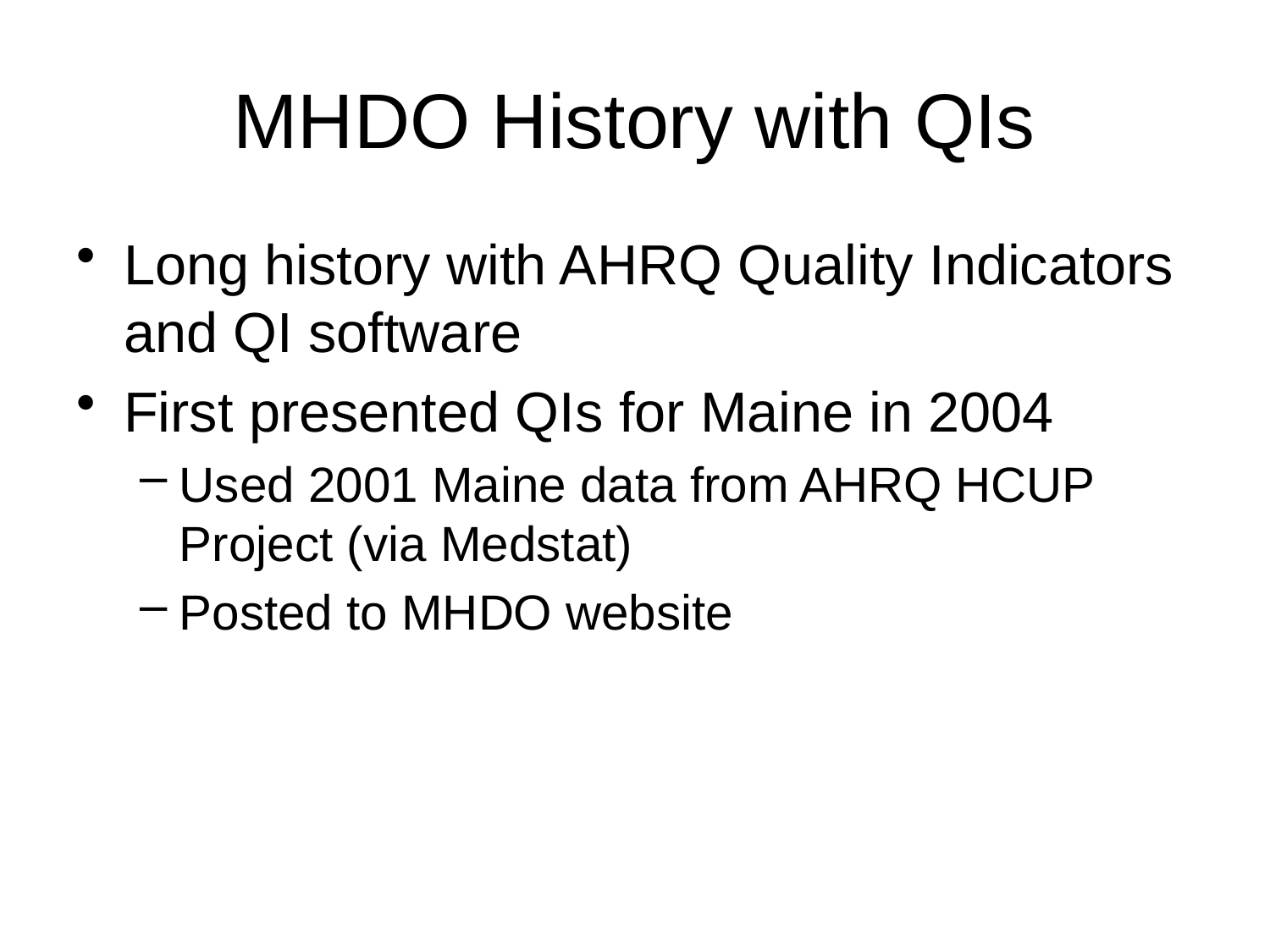

# MHDO History with QIs
Long history with AHRQ Quality Indicators and QI software
First presented QIs for Maine in 2004
Used 2001 Maine data from AHRQ HCUP Project (via Medstat)
Posted to MHDO website